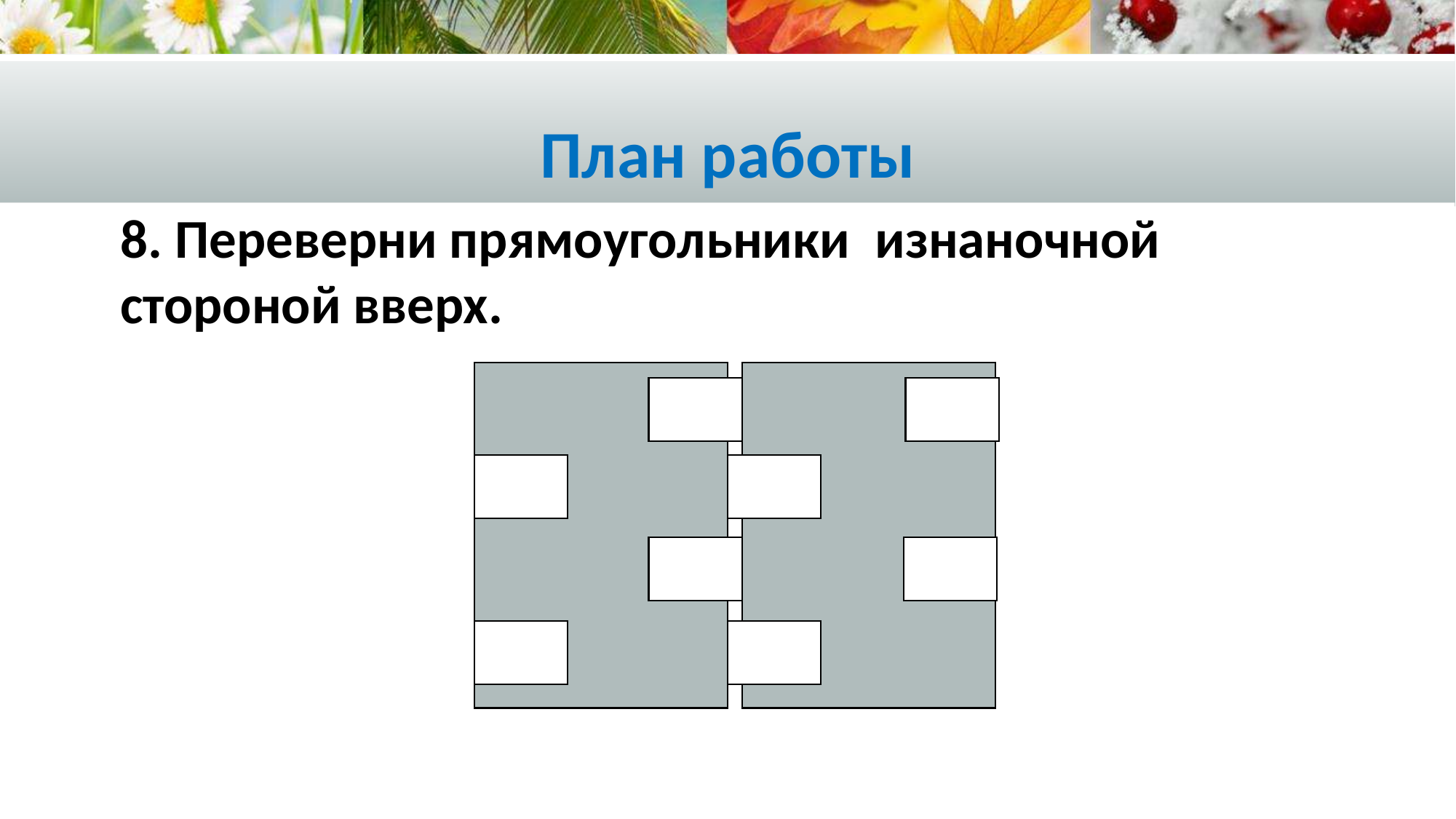

# План работы
8. Переверни прямоугольники  изнаночной  стороной вверх.